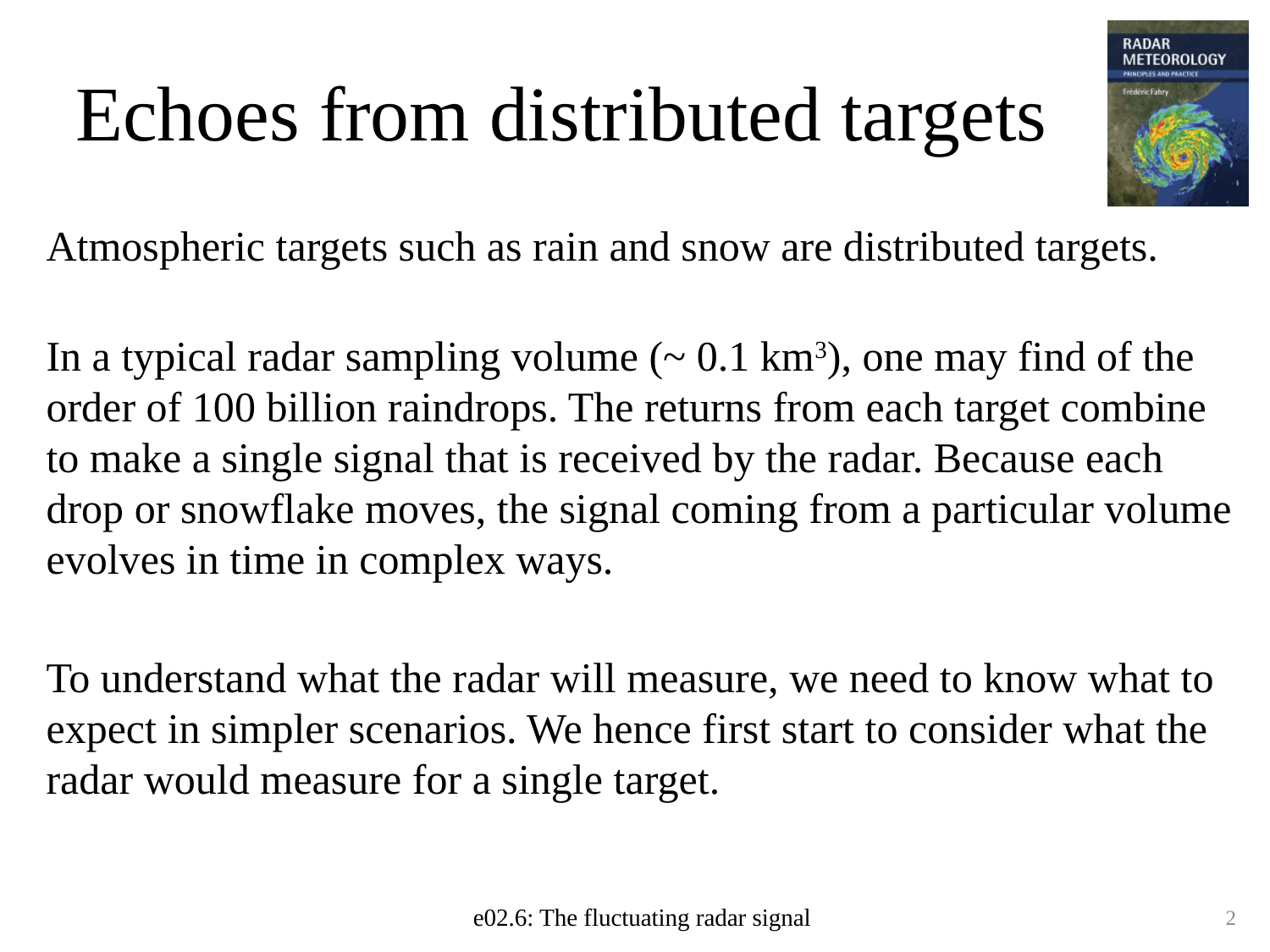

# Echoes from distributed targets
Atmospheric targets such as rain and snow are distributed targets.
In a typical radar sampling volume (~ 0.1 km3), one may find of the order of 100 billion raindrops. The returns from each target combine to make a single signal that is received by the radar. Because each drop or snowflake moves, the signal coming from a particular volume evolves in time in complex ways.

To understand what the radar will measure, we need to know what to expect in simpler scenarios. We hence first start to consider what the radar would measure for a single target.
e02.6: The fluctuating radar signal
2